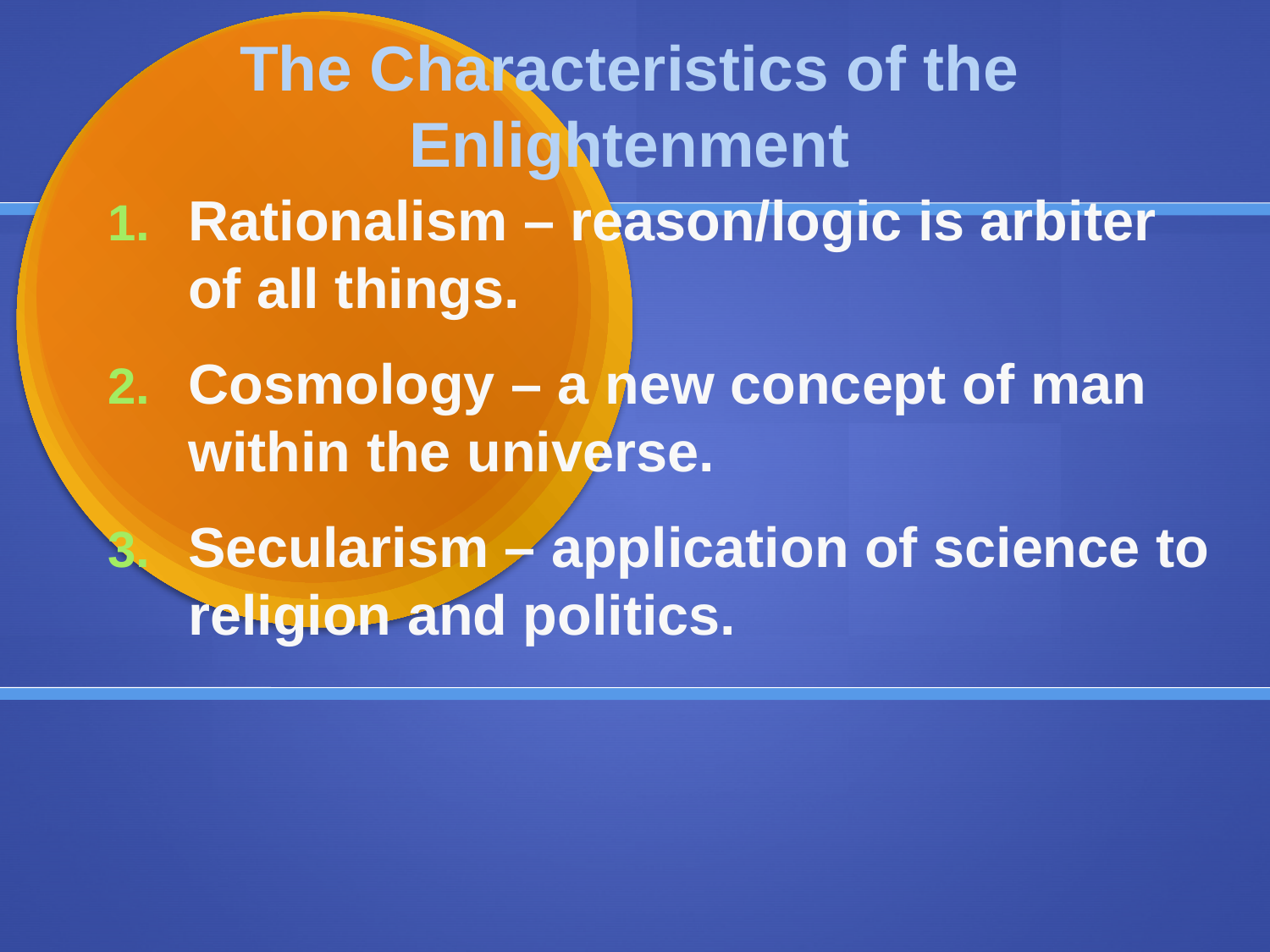

The Characteristics of the Enlightenment
Rationalism – reason/logic is arbiter of all things.
Cosmology – a new concept of man within the universe.
Secularism – application of science to religion and politics.